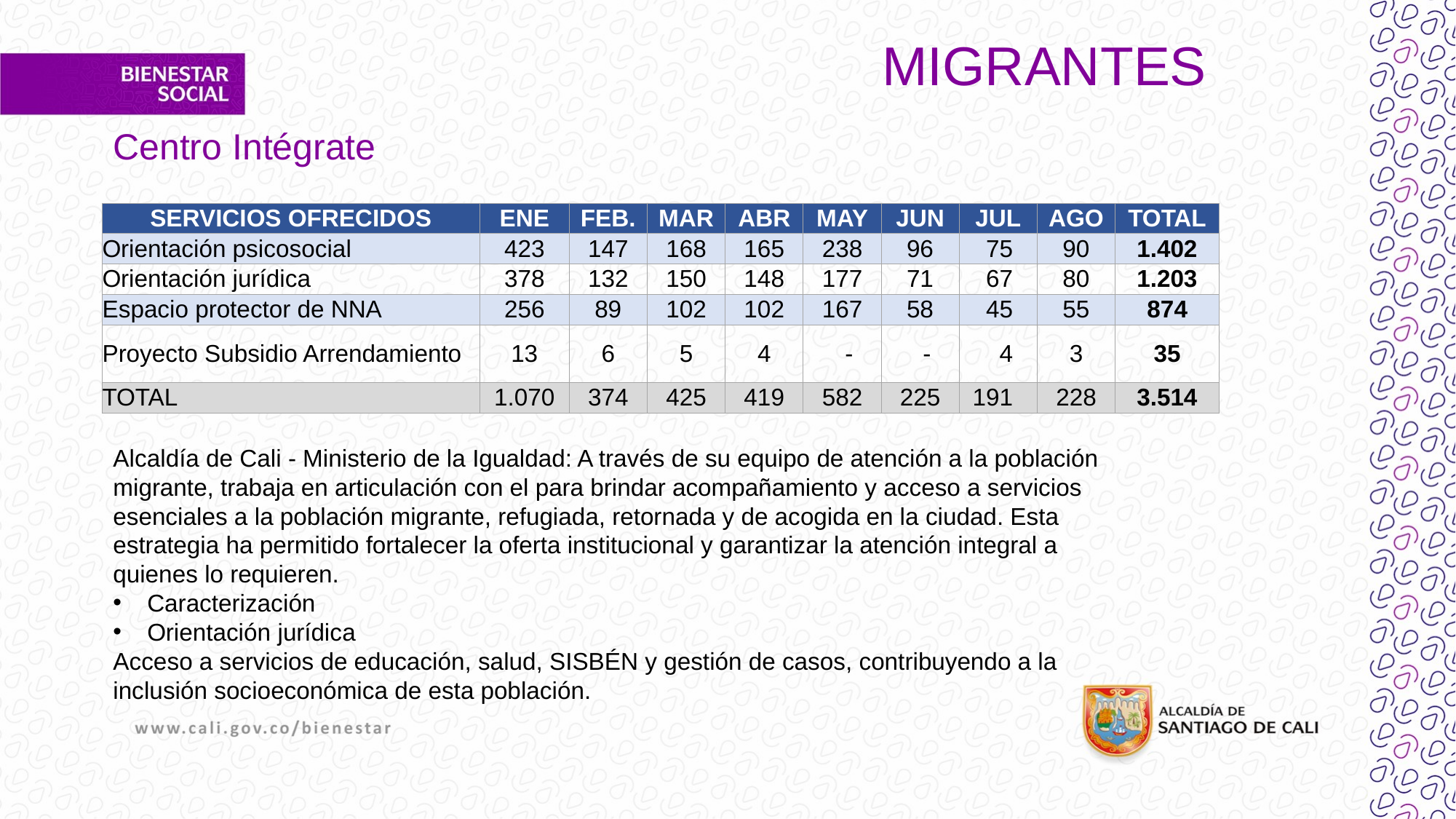

# MIGRANTES
Centro Intégrate
|  |  |  |  |  |  |  |  |  |  |
| --- | --- | --- | --- | --- | --- | --- | --- | --- | --- |
| SERVICIOS OFRECIDOS | ENE | FEB. | MAR | ABR | MAY | JUN | JUL | AGO | TOTAL |
| Orientación psicosocial | 423 | 147 | 168 | 165 | 238 | 96 | 75 | 90 | 1.402 |
| Orientación jurídica | 378 | 132 | 150 | 148 | 177 | 71 | 67 | 80 | 1.203 |
| Espacio protector de NNA | 256 | 89 | 102 | 102 | 167 | 58 | 45 | 55 | 874 |
| Proyecto Subsidio Arrendamiento | 13 | 6 | 5 | 4 | - | - | 4 | 3 | 35 |
| TOTAL | 1.070 | 374 | 425 | 419 | 582 | 225 | 191 | 228 | 3.514 |
Alcaldía de Cali - Ministerio de la Igualdad: A través de su equipo de atención a la población migrante, trabaja en articulación con el para brindar acompañamiento y acceso a servicios esenciales a la población migrante, refugiada, retornada y de acogida en la ciudad. Esta estrategia ha permitido fortalecer la oferta institucional y garantizar la atención integral a quienes lo requieren.
Caracterización
Orientación jurídica
Acceso a servicios de educación, salud, SISBÉN y gestión de casos, contribuyendo a la inclusión socioeconómica de esta población.